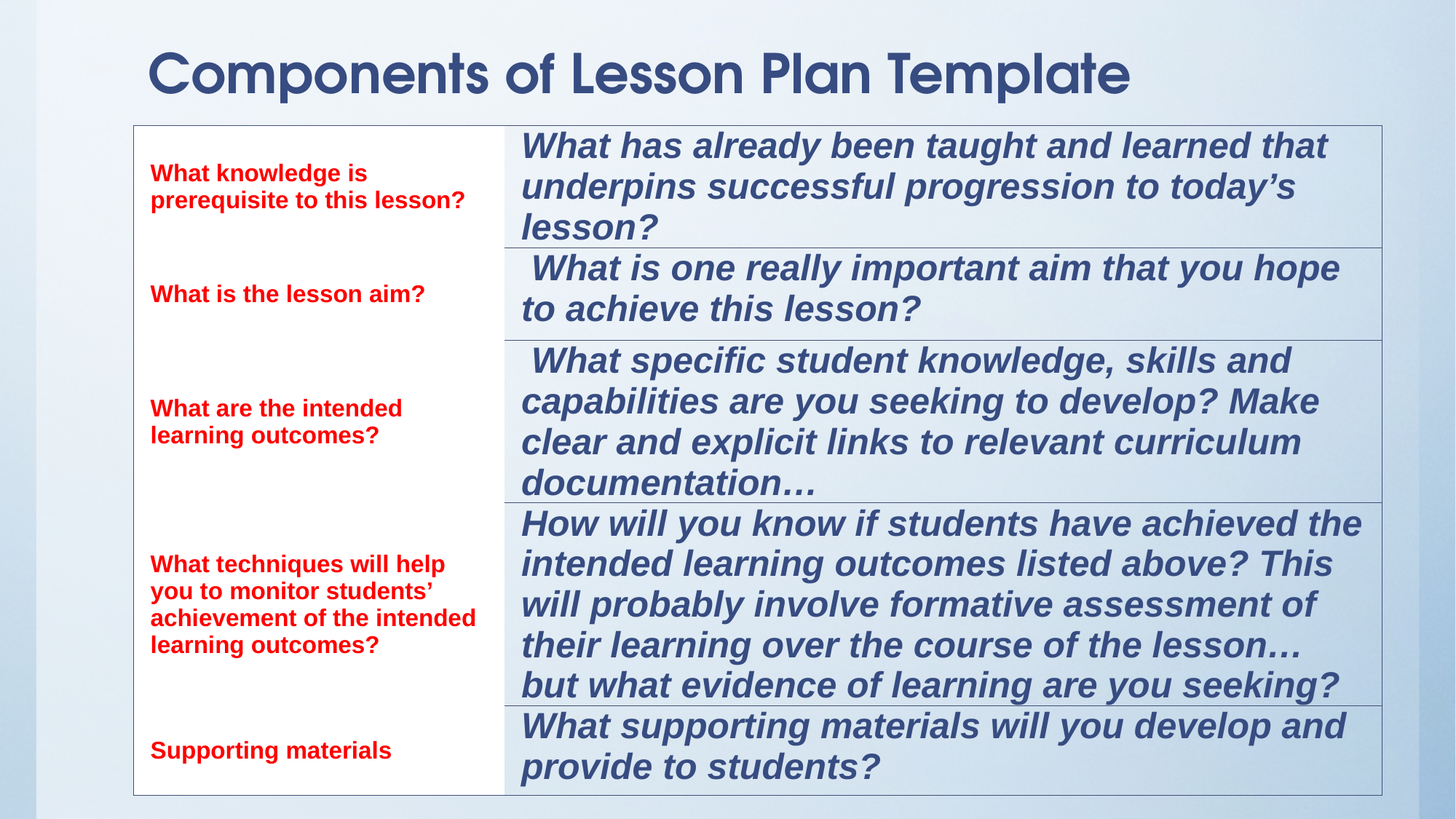

# Components of Lesson Plan Template
| What knowledge is prerequisite to this lesson? | What has already been taught and learned that underpins successful progression to today’s lesson? |
| --- | --- |
| What is the lesson aim? | What is one really important aim that you hope to achieve this lesson? |
| What are the intended learning outcomes? | What specific student knowledge, skills and capabilities are you seeking to develop? Make clear and explicit links to relevant curriculum documentation… |
| What techniques will help you to monitor students’ achievement of the intended learning outcomes? | How will you know if students have achieved the intended learning outcomes listed above? This will probably involve formative assessment of their learning over the course of the lesson… but what evidence of learning are you seeking? |
| Supporting materials | What supporting materials will you develop and provide to students? |